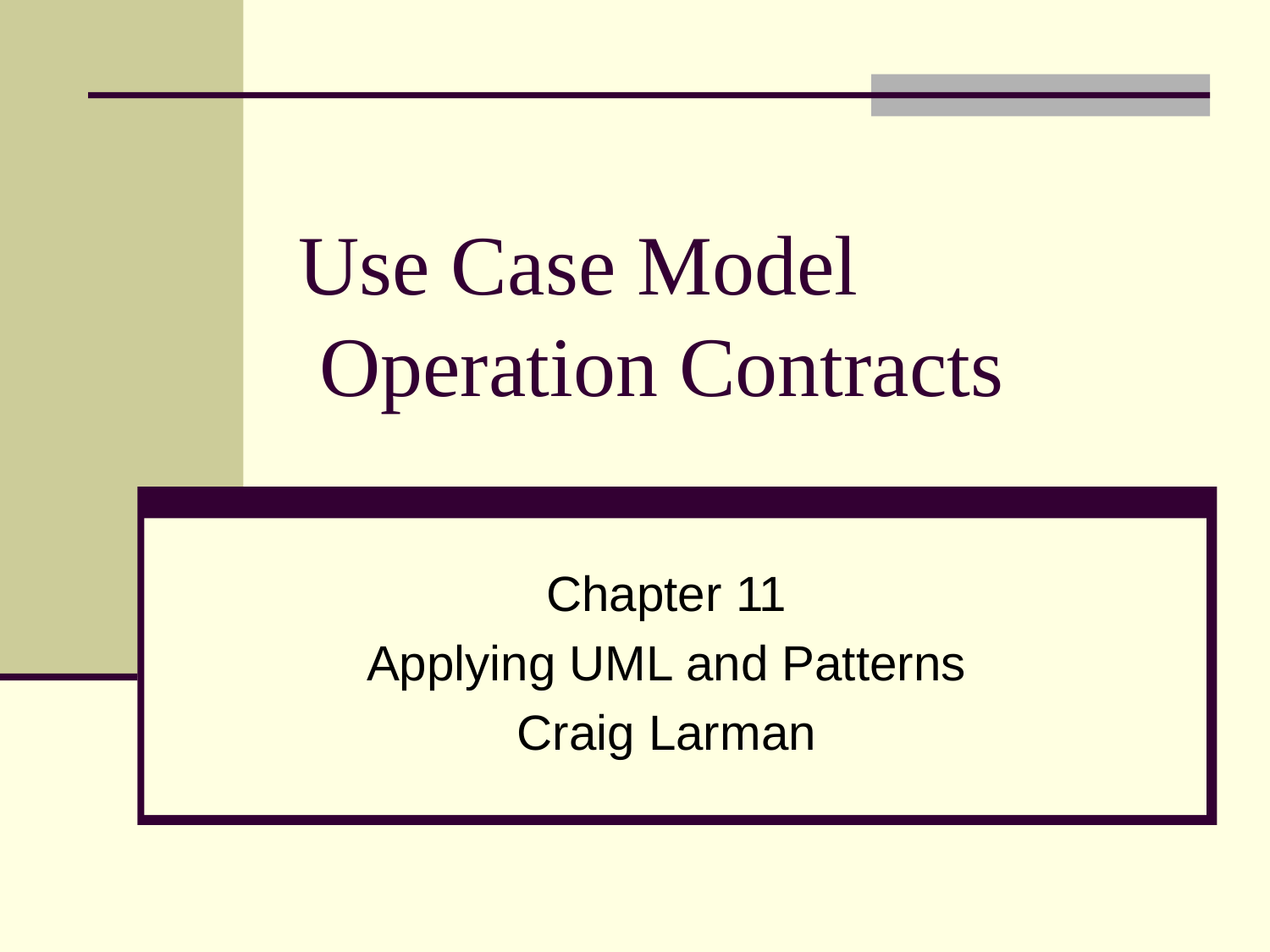

# Use Case Model Operation Contracts
Chapter 11
Applying UML and Patterns
Craig Larman